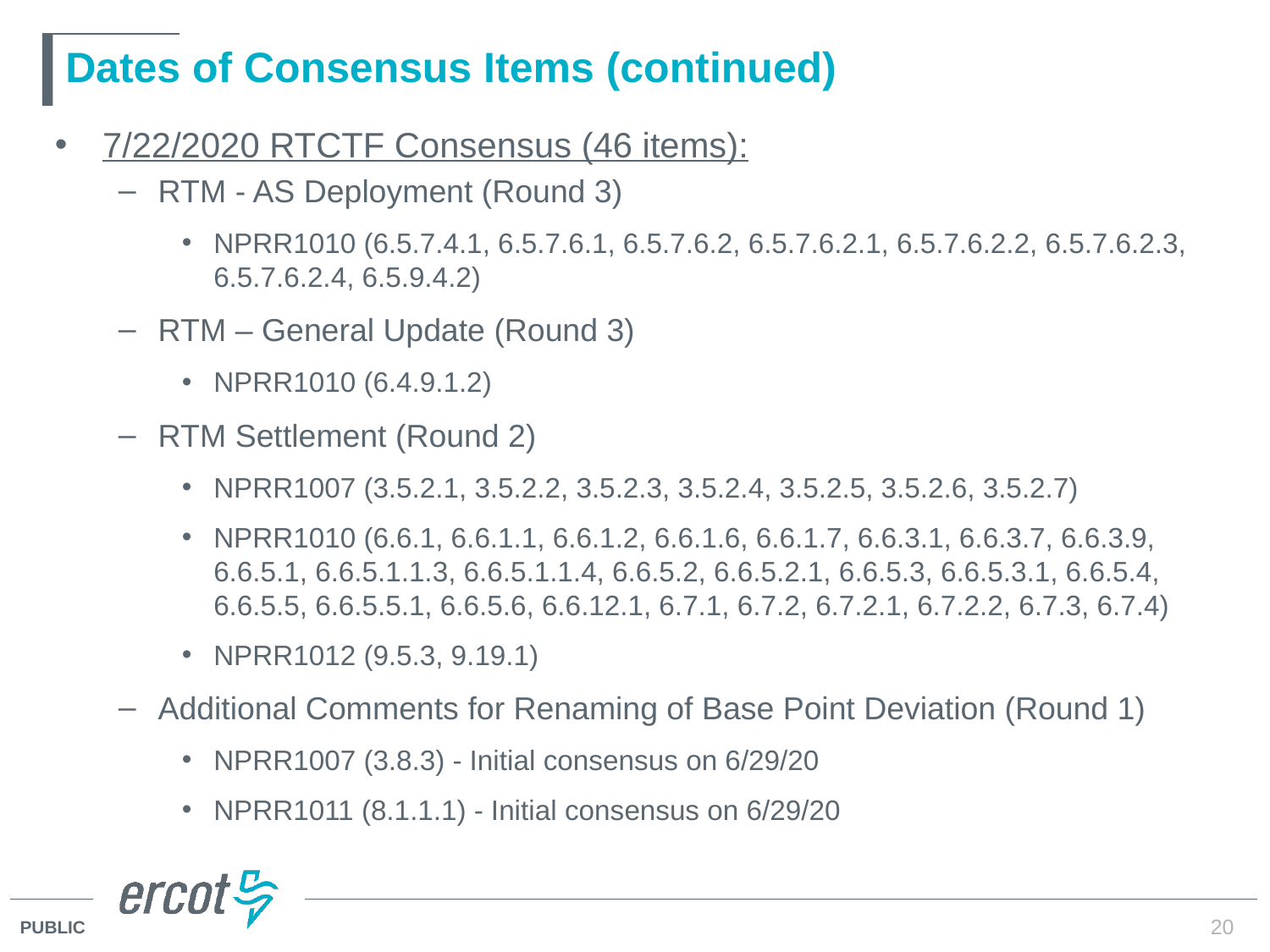

# Dates of Consensus Items (continued)
7/22/2020 RTCTF Consensus (46 items):
RTM - AS Deployment (Round 3)
NPRR1010 (6.5.7.4.1, 6.5.7.6.1, 6.5.7.6.2, 6.5.7.6.2.1, 6.5.7.6.2.2, 6.5.7.6.2.3, 6.5.7.6.2.4, 6.5.9.4.2)
RTM – General Update (Round 3)
NPRR1010 (6.4.9.1.2)
RTM Settlement (Round 2)
NPRR1007 (3.5.2.1, 3.5.2.2, 3.5.2.3, 3.5.2.4, 3.5.2.5, 3.5.2.6, 3.5.2.7)
NPRR1010 (6.6.1, 6.6.1.1, 6.6.1.2, 6.6.1.6, 6.6.1.7, 6.6.3.1, 6.6.3.7, 6.6.3.9, 6.6.5.1, 6.6.5.1.1.3, 6.6.5.1.1.4, 6.6.5.2, 6.6.5.2.1, 6.6.5.3, 6.6.5.3.1, 6.6.5.4, 6.6.5.5, 6.6.5.5.1, 6.6.5.6, 6.6.12.1, 6.7.1, 6.7.2, 6.7.2.1, 6.7.2.2, 6.7.3, 6.7.4)
NPRR1012 (9.5.3, 9.19.1)
Additional Comments for Renaming of Base Point Deviation (Round 1)
NPRR1007 (3.8.3) - Initial consensus on 6/29/20
NPRR1011 (8.1.1.1) - Initial consensus on 6/29/20

20